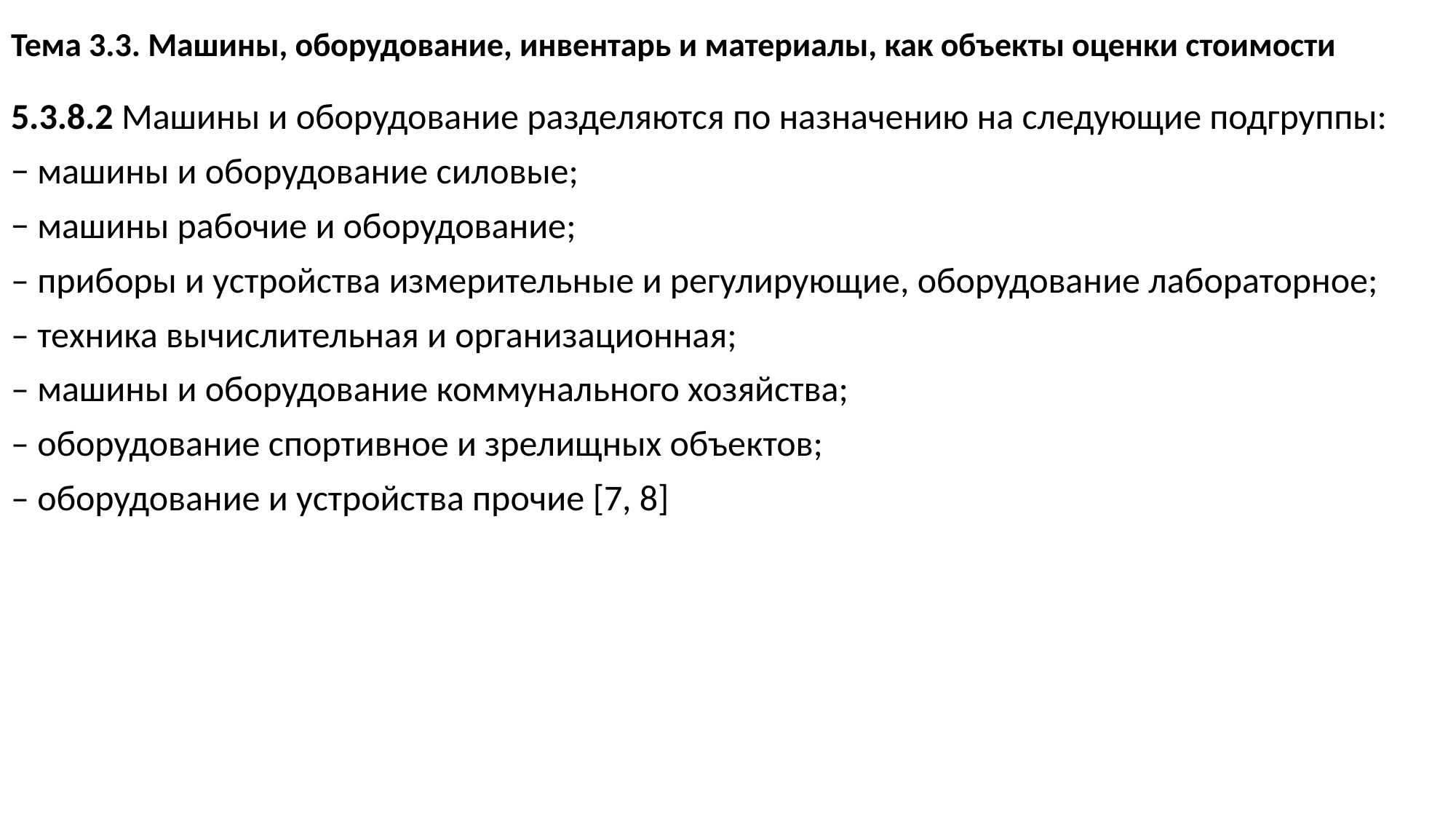

# Тема 3.3. Машины, оборудование, инвентарь и материалы, как объекты оценки стоимости
5.3.8.2 Машины и оборудование разделяются по назначению на следующие подгруппы:
− машины и оборудование силовые;
− машины рабочие и оборудование;
– приборы и устройства измерительные и регулирующие, оборудование лабораторное;
– техника вычислительная и организационная;
– машины и оборудование коммунального хозяйства;
– оборудование спортивное и зрелищных объектов;
– оборудование и устройства прочие [7, 8]